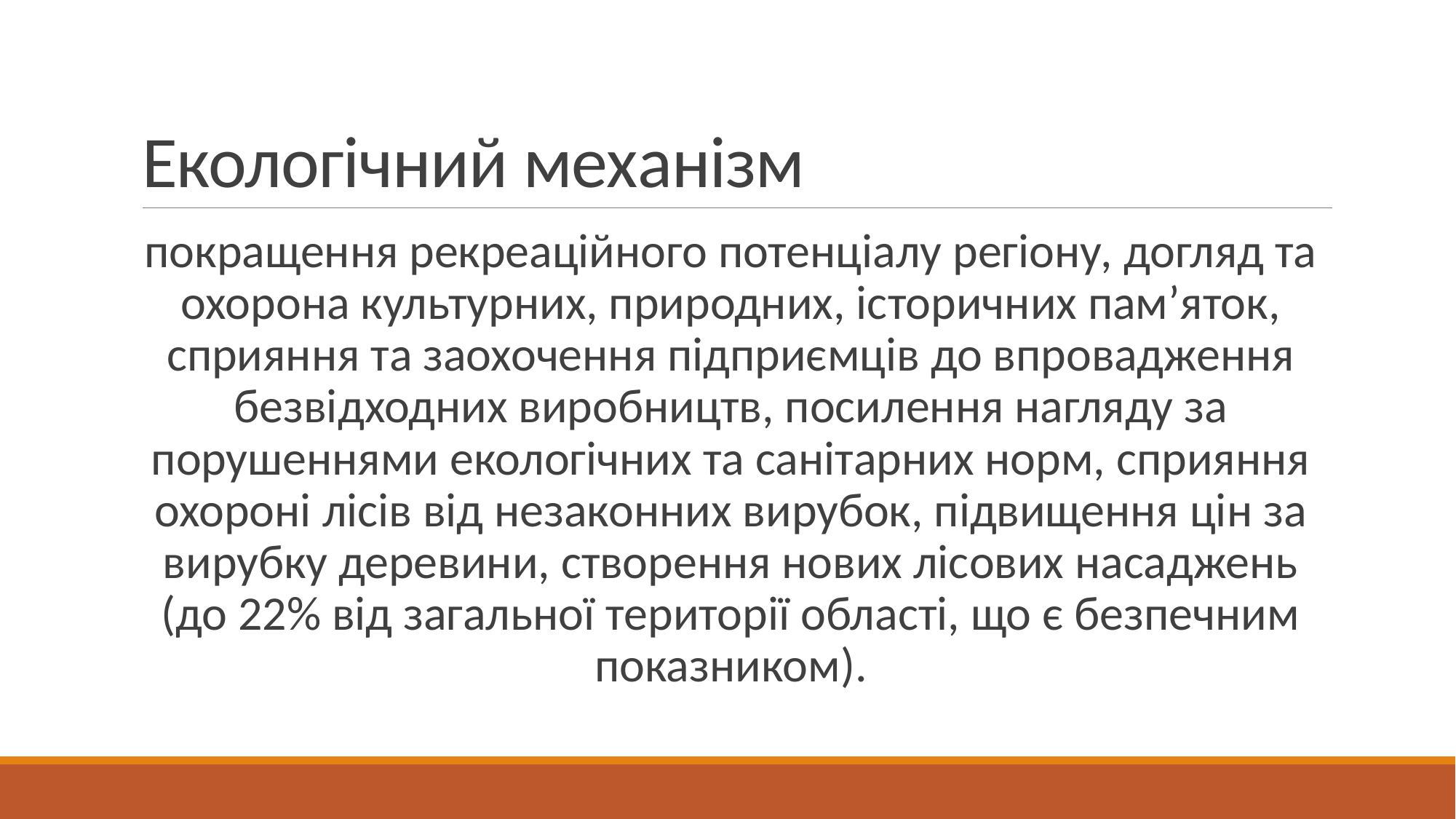

# Екологічний механізм
покращення рекреаційного потенціалу регіону, догляд та охорона культурних, природних, історичних пам’яток, сприяння та заохочення підприємців до впровадження безвідходних виробництв, посилення нагляду за порушеннями екологічних та санітарних норм, сприяння охороні лісів від незаконних вирубок, підвищення цін за вирубку деревини, створення нових лісових насаджень (до 22% від загальної території області, що є безпечним показником).